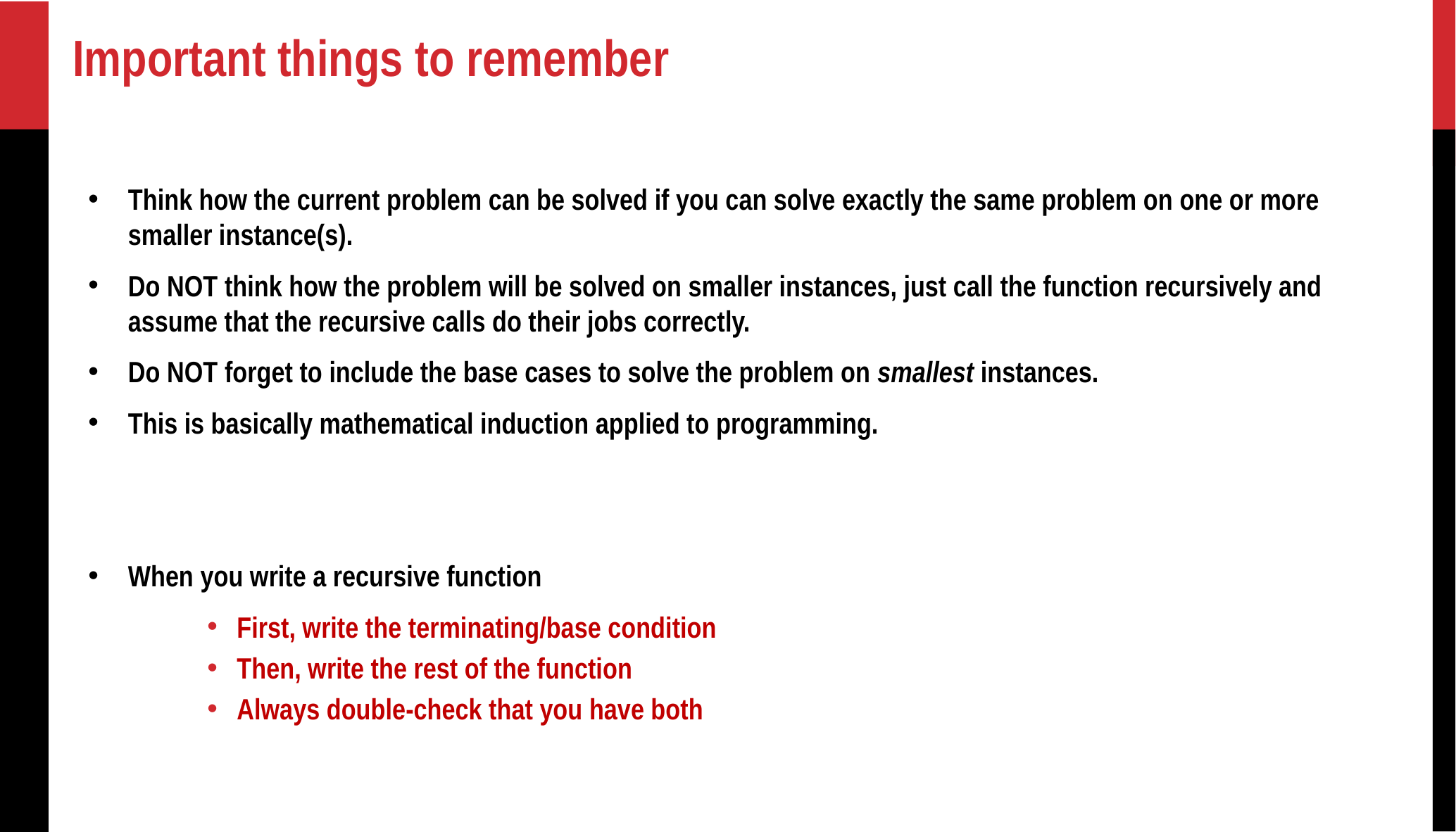

# Important things to remember
Think how the current problem can be solved if you can solve exactly the same problem on one or more smaller instance(s).
Do NOT think how the problem will be solved on smaller instances, just call the function recursively and assume that the recursive calls do their jobs correctly.
Do NOT forget to include the base cases to solve the problem on smallest instances.
This is basically mathematical induction applied to programming.

When you write a recursive function
First, write the terminating/base condition
Then, write the rest of the function
Always double-check that you have both